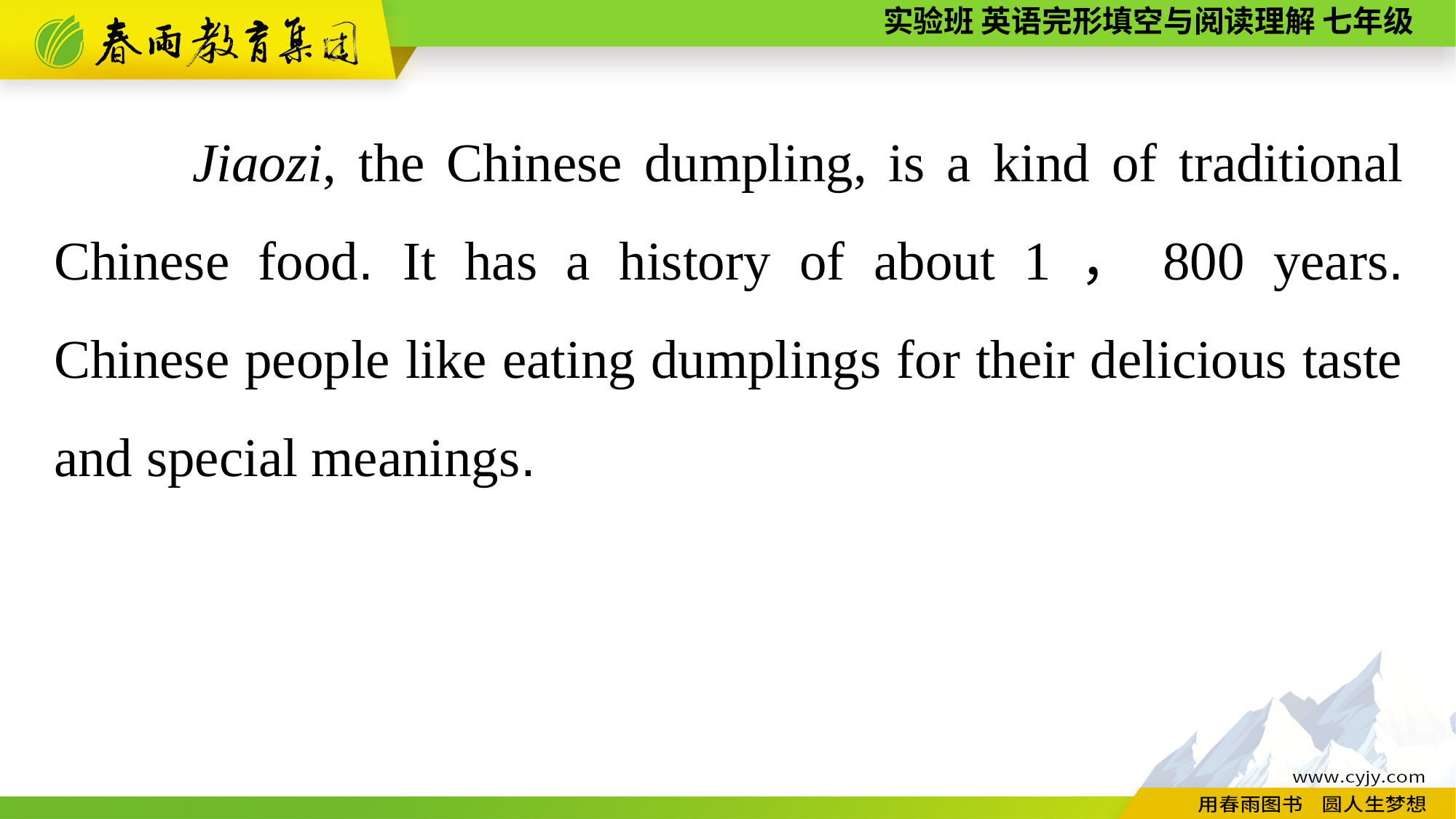

Jiaozi, the Chinese dumpling, is a kind of traditional Chinese food. It has a history of about 1，800 years. Chinese people like eating dumplings for their delicious taste and special meanings.